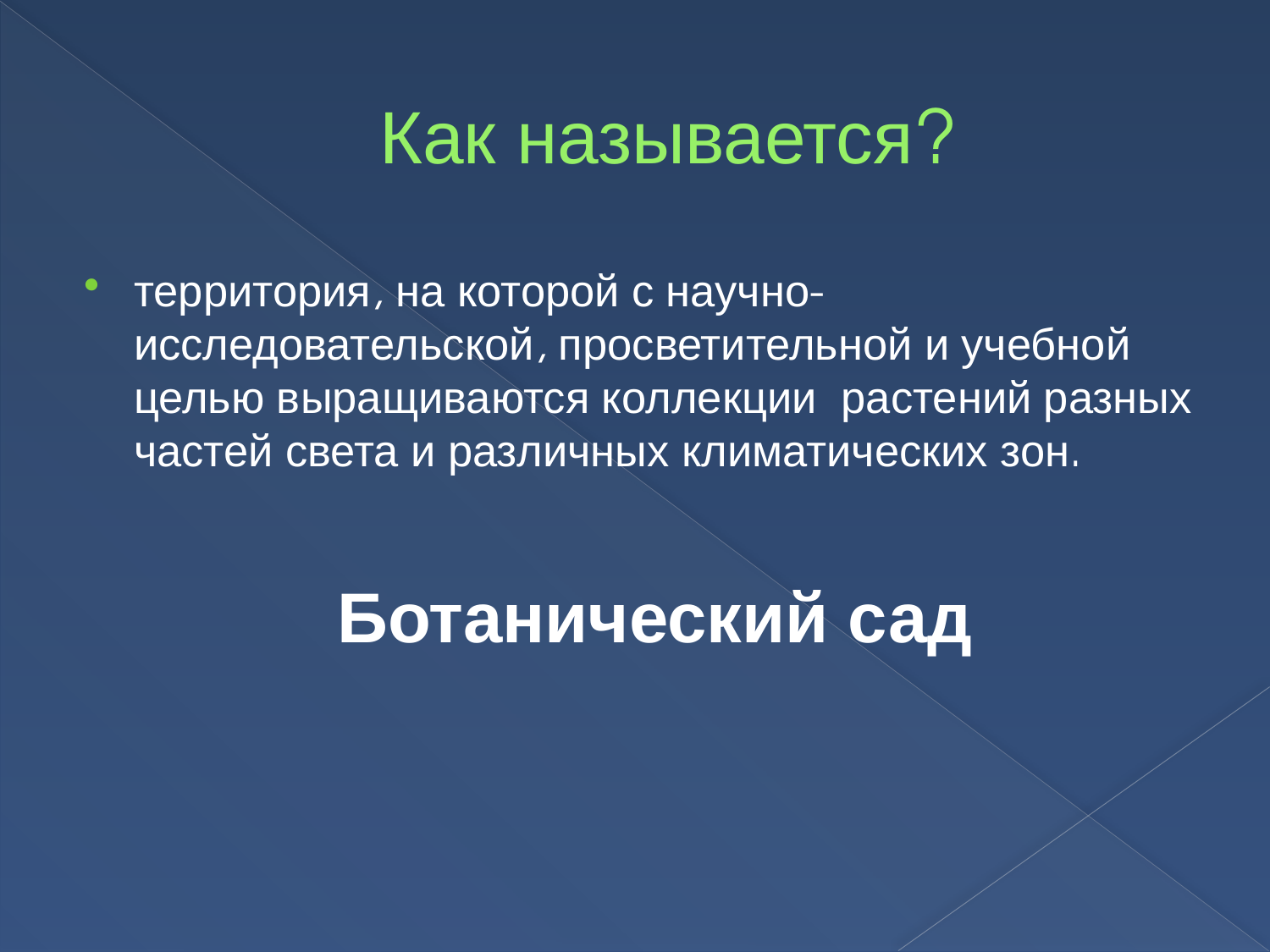

# Как называется?
территория, на которой с научно-исследовательской, просветительной и учебной целью выращиваются коллекции  растений разных частей света и различных климатических зон.

Ботанический сад